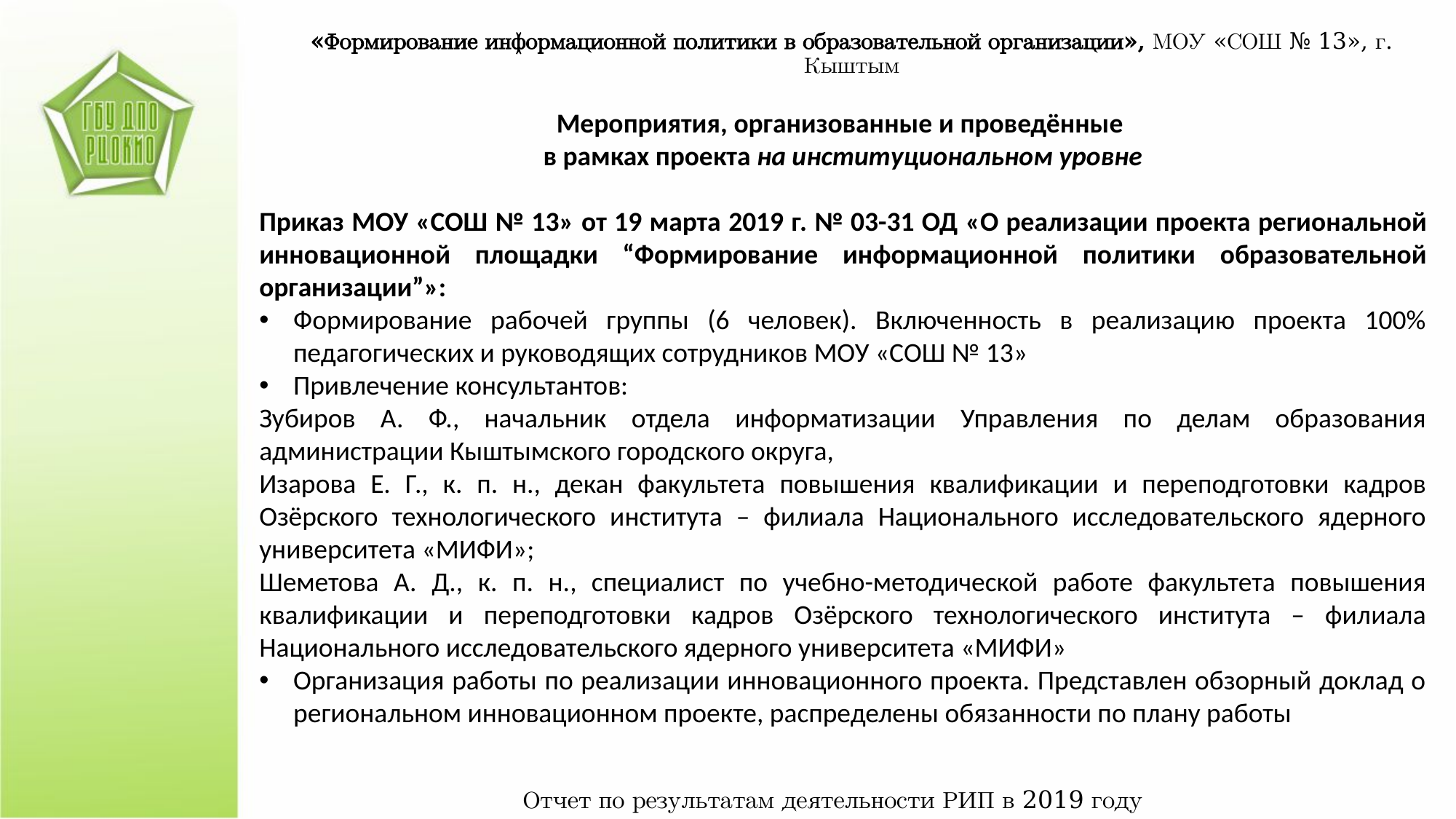

«Формирование информационной политики в образовательной организации», МОУ «СОШ № 13», г. Кыштым
Мероприятия, организованные и проведённые
в рамках проекта на институциональном уровне

Приказ МОУ «СОШ № 13» от 19 марта 2019 г. № 03-31 ОД «О реализации проекта региональной инновационной площадки “Формирование информационной политики образовательной организации”»:
Формирование рабочей группы (6 человек). Включенность в реализацию проекта 100% педагогических и руководящих сотрудников МОУ «СОШ № 13»
Привлечение консультантов:
Зубиров А. Ф., начальник отдела информатизации Управления по делам образования администрации Кыштымского городского округа,
Изарова Е. Г., к. п. н., декан факультета повышения квалификации и переподготовки кадров Озёрского технологического института – филиала Национального исследовательского ядерного университета «МИФИ»;
Шеметова А. Д., к. п. н., специалист по учебно-методической работе факультета повышения квалификации и переподготовки кадров Озёрского технологического института – филиала Национального исследовательского ядерного университета «МИФИ»
Организация работы по реализации инновационного проекта. Представлен обзорный доклад о региональном инновационном проекте, распределены обязанности по плану работы
Отчет по результатам деятельности РИП в 2019 году